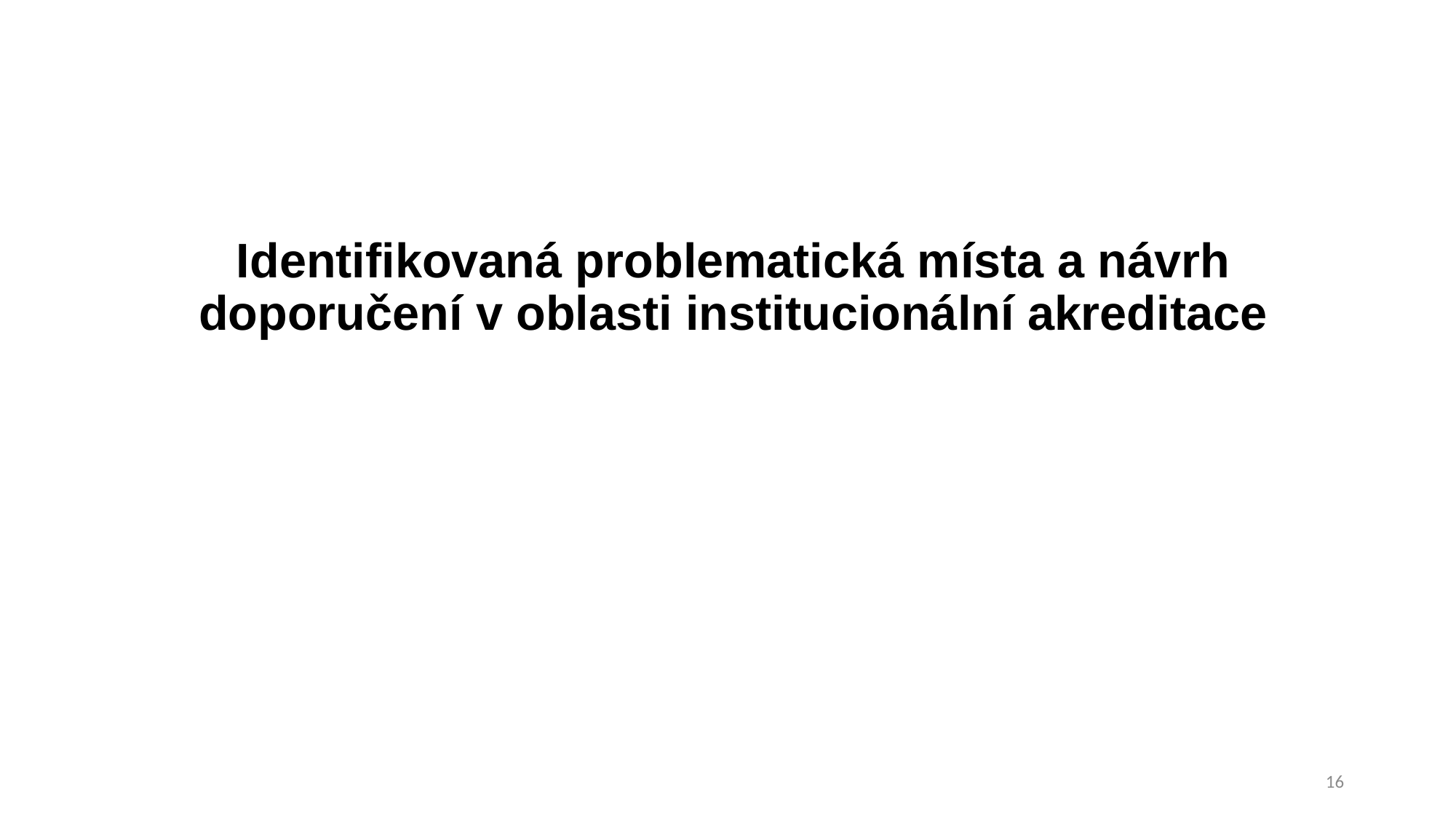

Identifikovaná problematická místa a návrh doporučení v oblasti institucionální akreditace
16